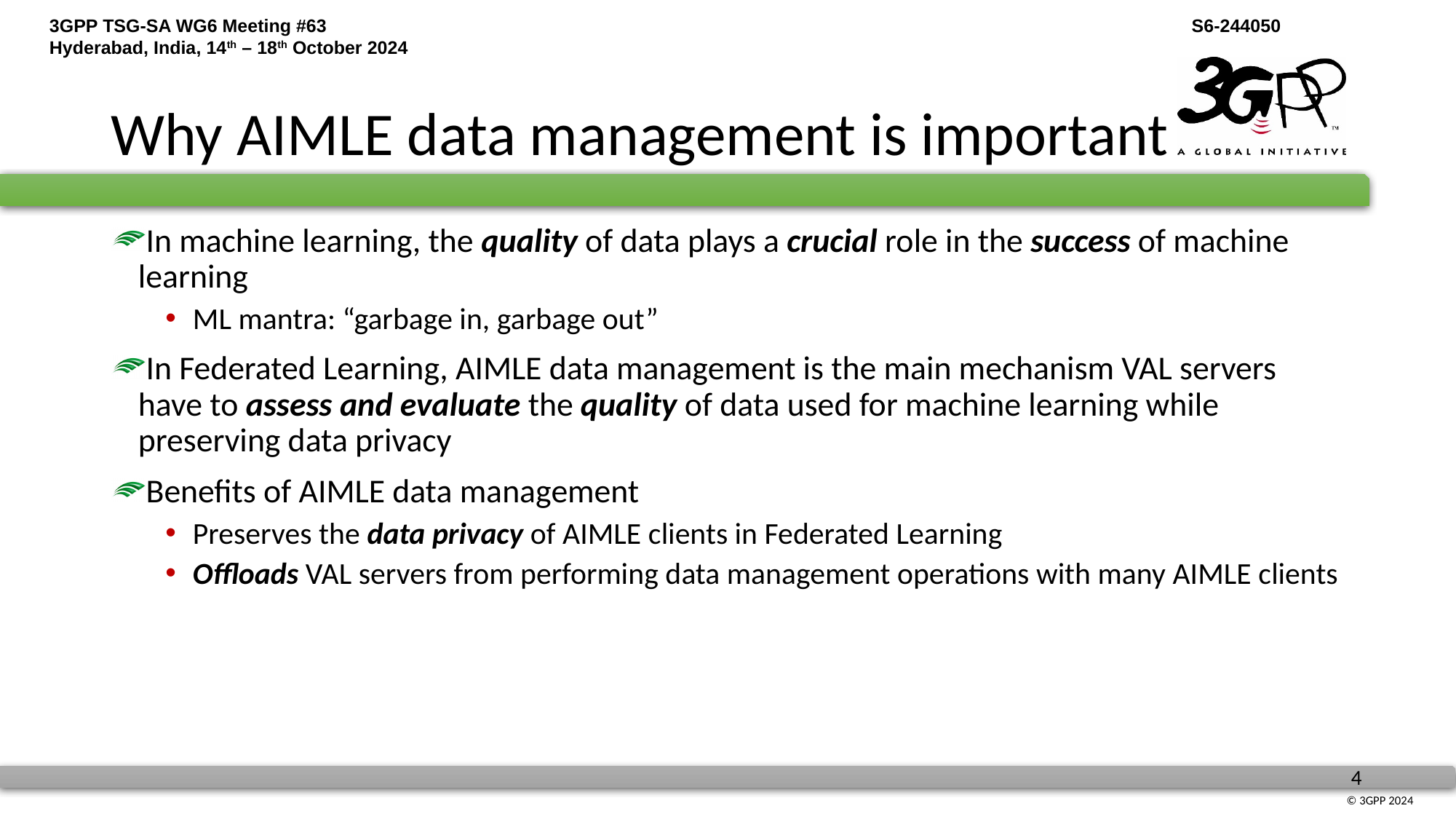

# Why AIMLE data management is important
In machine learning, the quality of data plays a crucial role in the success of machine learning
ML mantra: “garbage in, garbage out”
In Federated Learning, AIMLE data management is the main mechanism VAL servers have to assess and evaluate the quality of data used for machine learning while preserving data privacy
Benefits of AIMLE data management
Preserves the data privacy of AIMLE clients in Federated Learning
Offloads VAL servers from performing data management operations with many AIMLE clients